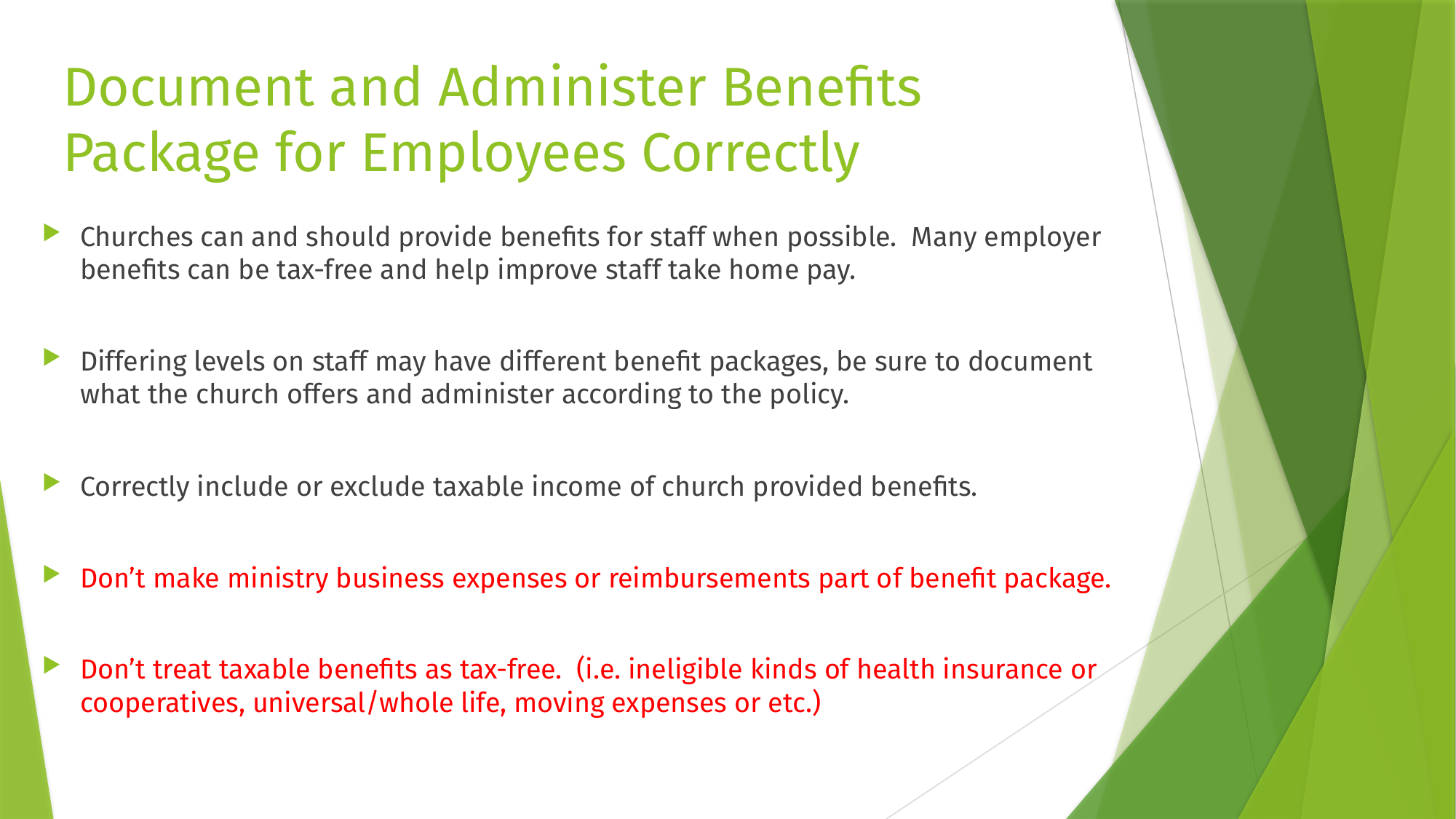

# Document and Administer Benefits Package for Employees Correctly
Churches can and should provide benefits for staff when possible.  Many employer benefits can be tax-free and help improve staff take home pay.

Differing levels on staff may have different benefit packages, be sure to document what the church offers and administer according to the policy.

Correctly include or exclude taxable income of church provided benefits.

Don’t make ministry business expenses or reimbursements part of benefit package.

Don’t treat taxable benefits as tax-free.  (i.e. ineligible kinds of health insurance or cooperatives, universal/whole life, moving expenses or etc.)